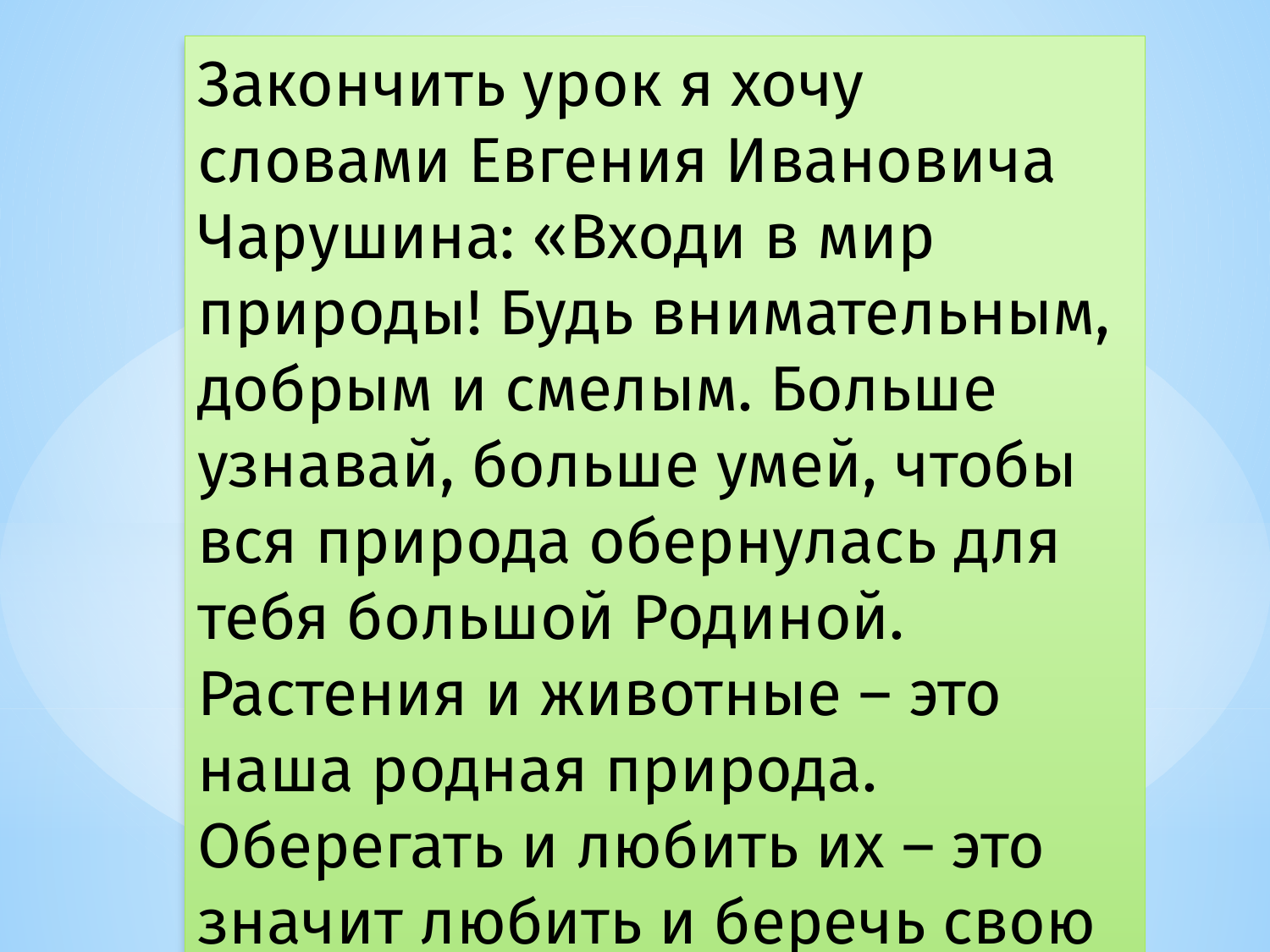

Закончить урок я хочу словами Евгения Ивановича Чарушина: «Входи в мир природы! Будь внимательным, добрым и смелым. Больше узнавай, больше умей, чтобы вся природа обернулась для тебя большой Родиной. Растения и животные – это наша родная природа. Оберегать и любить их – это значит любить и беречь свою Родину».